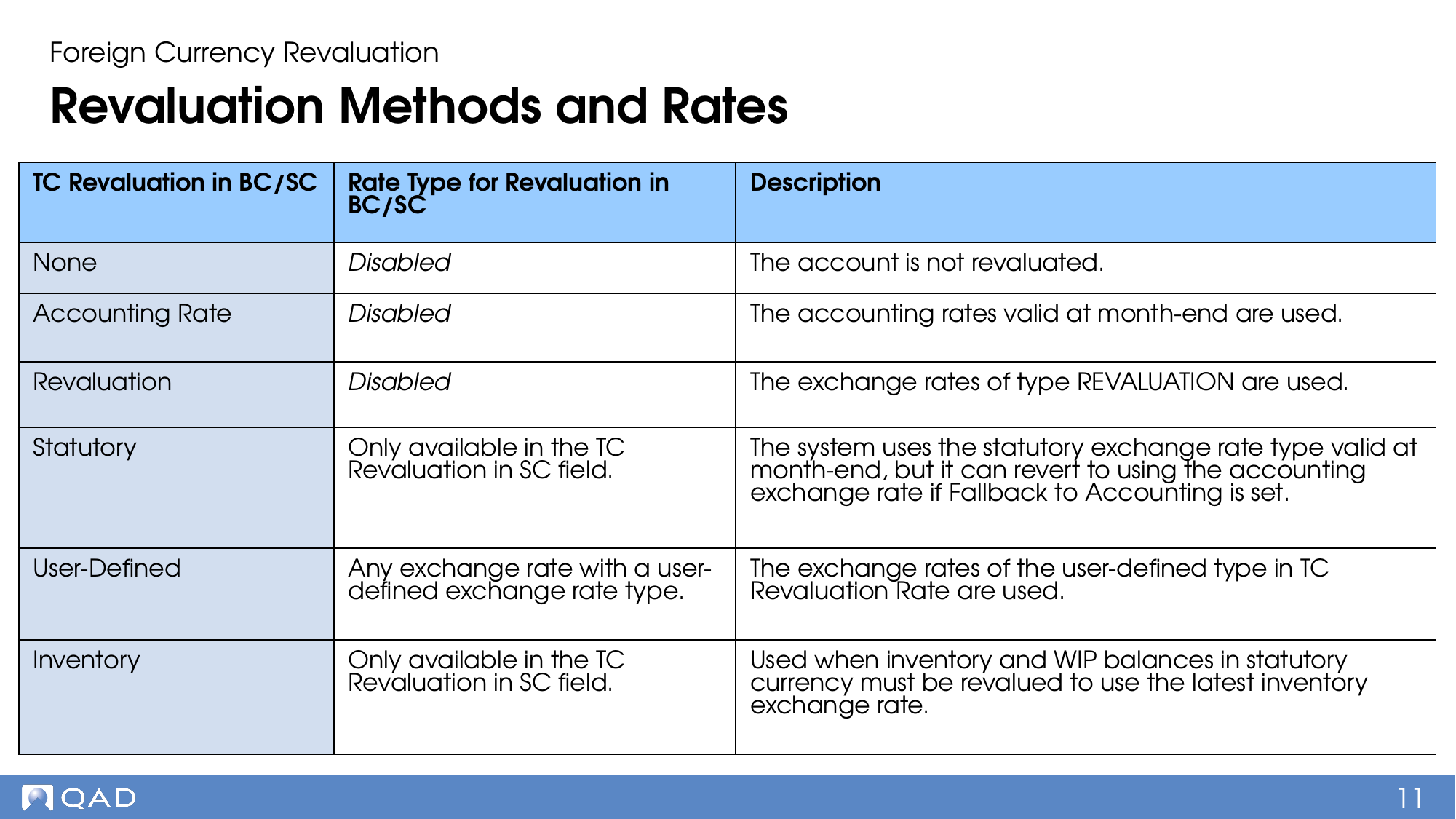

Foreign Currency Revaluation
# Revaluation Methods and Rates
| TC Revaluation in BC/SC | Rate Type for Revaluation in BC/SC | Description |
| --- | --- | --- |
| None | Disabled | The account is not revaluated. |
| Accounting Rate | Disabled | The accounting rates valid at month-end are used. |
| Revaluation | Disabled | The exchange rates of type REVALUATION are used. |
| Statutory | Only available in the TC Revaluation in SC field. | The system uses the statutory exchange rate type valid at month-end, but it can revert to using the accounting exchange rate if Fallback to Accounting is set. |
| User-Defined | Any exchange rate with a user-defined exchange rate type. | The exchange rates of the user-defined type in TC Revaluation Rate are used. |
| Inventory | Only available in the TC Revaluation in SC field. | Used when inventory and WIP balances in statutory currency must be revalued to use the latest inventory exchange rate. |
11